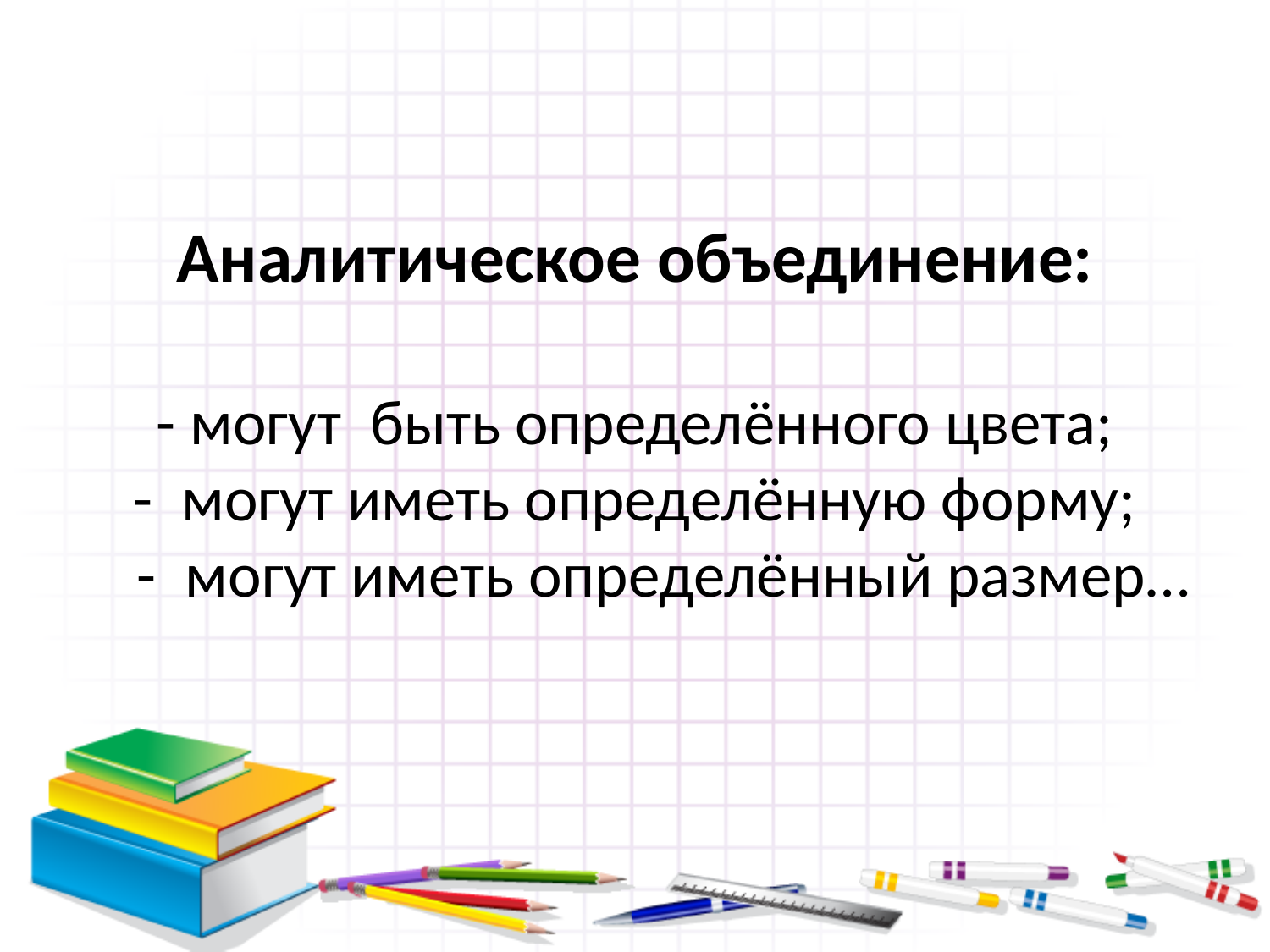

# Аналитическое объединение: - могут  быть определённого цвета; -  могут иметь определённую форму; -  могут иметь определённый размер…